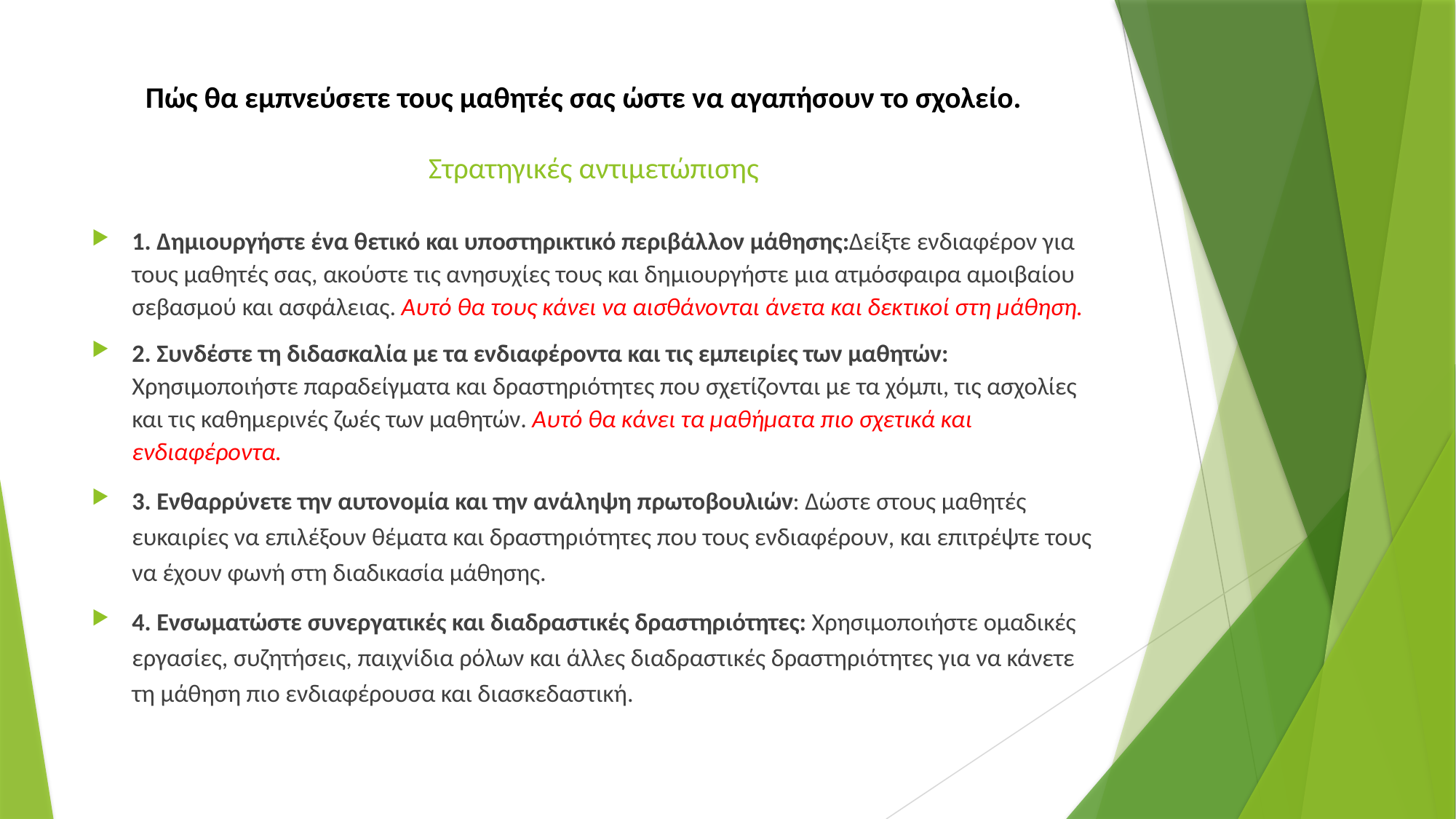

# Πώς θα εμπνεύσετε τους μαθητές σας ώστε να αγαπήσουν το σχολείο.    Στρατηγικές αντιμετώπισης
1. Δημιουργήστε ένα θετικό και υποστηρικτικό περιβάλλον μάθησης:Δείξτε ενδιαφέρον για τους μαθητές σας, ακούστε τις ανησυχίες τους και δημιουργήστε μια ατμόσφαιρα αμοιβαίου σεβασμού και ασφάλειας. Αυτό θα τους κάνει να αισθάνονται άνετα και δεκτικοί στη μάθηση.
2. Συνδέστε τη διδασκαλία με τα ενδιαφέροντα και τις εμπειρίες των μαθητών: Χρησιμοποιήστε παραδείγματα και δραστηριότητες που σχετίζονται με τα χόμπι, τις ασχολίες και τις καθημερινές ζωές των μαθητών. Αυτό θα κάνει τα μαθήματα πιο σχετικά και ενδιαφέροντα.
3. Ενθαρρύνετε την αυτονομία και την ανάληψη πρωτοβουλιών: Δώστε στους μαθητές ευκαιρίες να επιλέξουν θέματα και δραστηριότητες που τους ενδιαφέρουν, και επιτρέψτε τους να έχουν φωνή στη διαδικασία μάθησης.
4. Ενσωματώστε συνεργατικές και διαδραστικές δραστηριότητες: Χρησιμοποιήστε ομαδικές εργασίες, συζητήσεις, παιχνίδια ρόλων και άλλες διαδραστικές δραστηριότητες για να κάνετε τη μάθηση πιο ενδιαφέρουσα και διασκεδαστική.